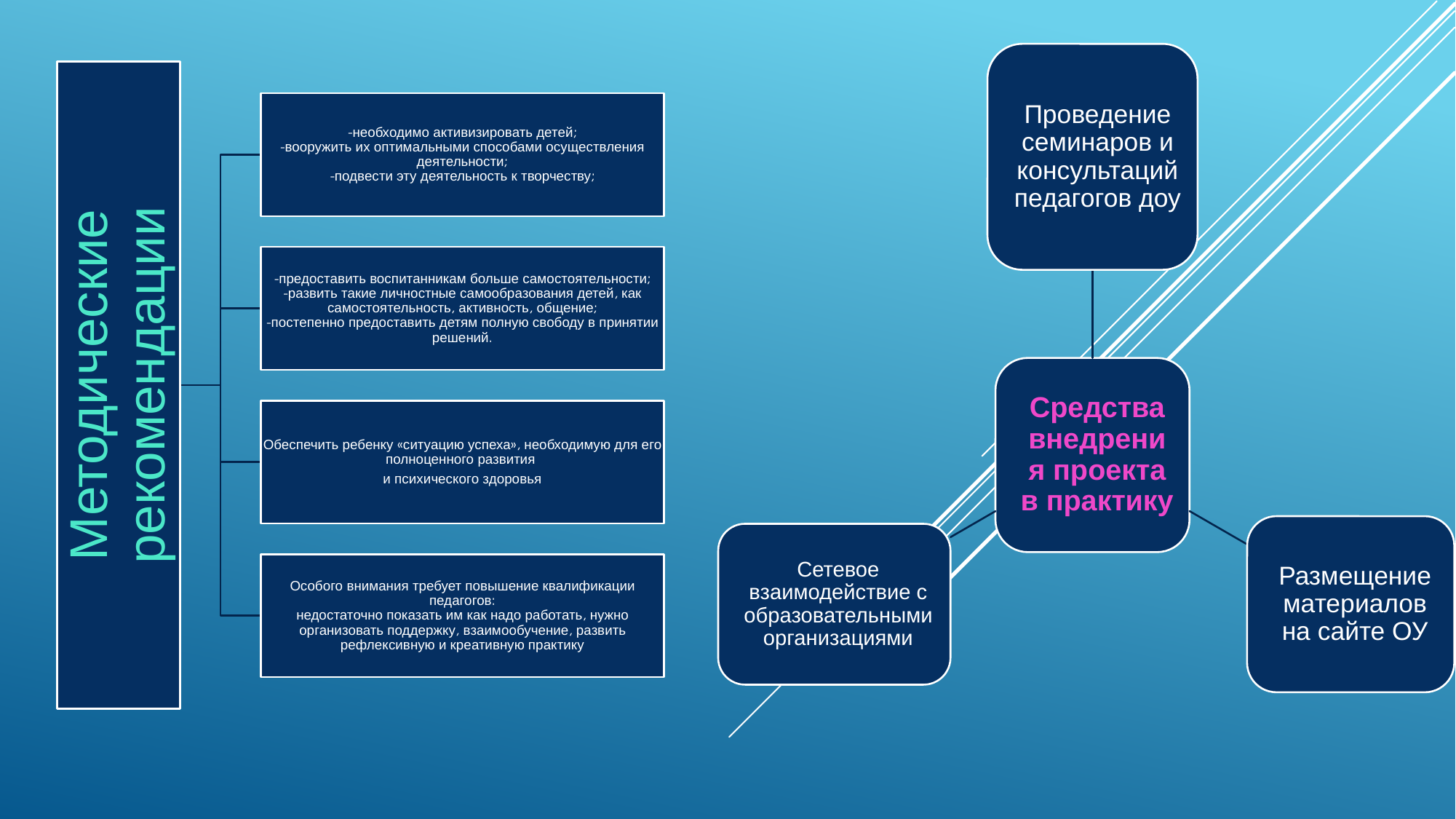

Средства внедрения проекта в практику
Проведение семинаров и консультаций педагогов доу
Размещение материалов на сайте ОУ
Сетевое взаимодействие с образовательными организациями

Методические рекомендации
-необходимо активизировать детей;
-вооружить их оптимальными способами осуществления
деятельности;
-подвести эту деятельность к творчеству;
-предоставить воспитанникам больше самостоятельности;
-развить такие личностные самообразования детей, как
самостоятельность, активность, общение;
-постепенно предоставить детям полную свободу в принятии
решений.
Обеспечить ребенку «ситуацию успеха», необходимую для его полноценного развития
и психического здоровья
Особого внимания требует повышение квалификации педагогов:
недостаточно показать им как надо работать, нужно
организовать поддержку, взаимообучение, развить
рефлексивную и креативную практику
#